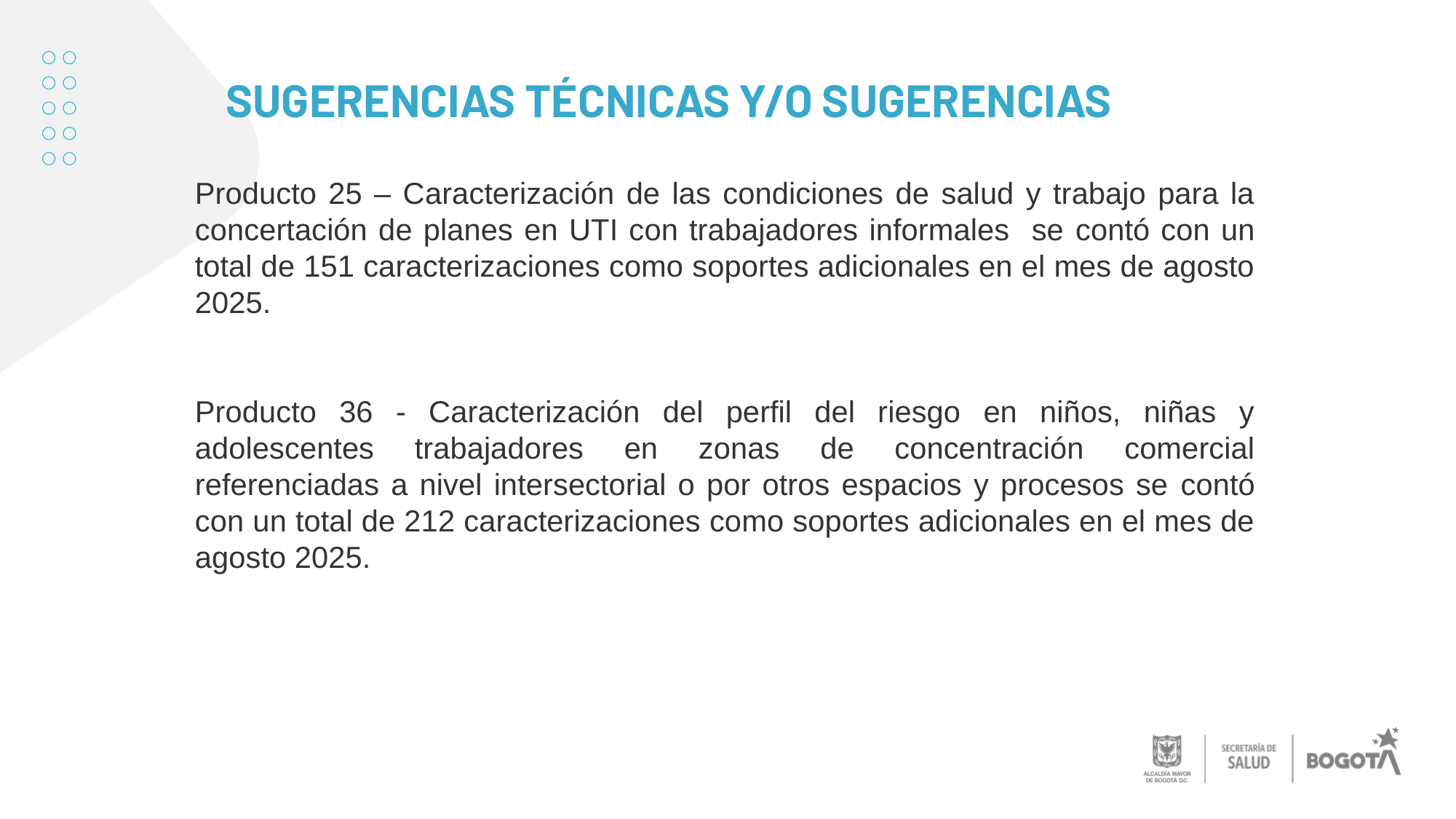

# SUGERENCIAS TÉCNICAS Y/O SUGERENCIAS

Producto 25 – Caracterización de las condiciones de salud y trabajo para la concertación de planes en UTI con trabajadores informales  se contó con un total de 151 caracterizaciones como soportes adicionales en el mes de agosto 2025.

Producto 36 - Caracterización del perfil del riesgo en niños, niñas y adolescentes trabajadores en zonas de concentración comercial referenciadas a nivel intersectorial o por otros espacios y procesos se contó con un total de 212 caracterizaciones como soportes adicionales en el mes de agosto 2025.